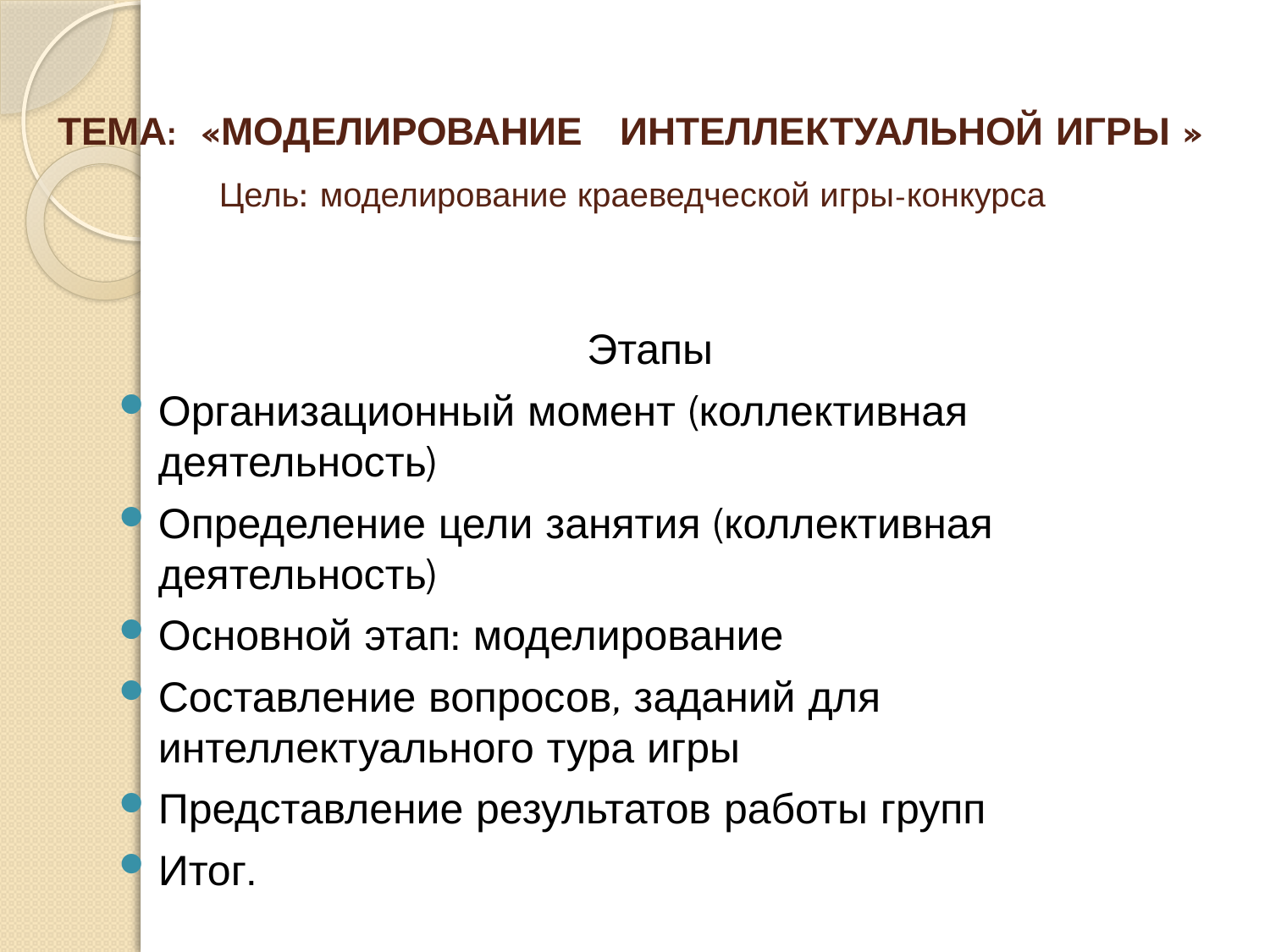

# ТЕМА:  «МОДЕЛИРОВАНИЕ   ИНТЕЛЛЕКТУАЛЬНОЙ ИГРЫ » Цель: моделирование краеведческой игры-конкурса
Этапы
Организационный момент (коллективная деятельность)
Определение цели занятия (коллективная деятельность)
Основной этап: моделирование
Составление вопросов, заданий для интеллектуального тура игры
Представление результатов работы групп
Итог.